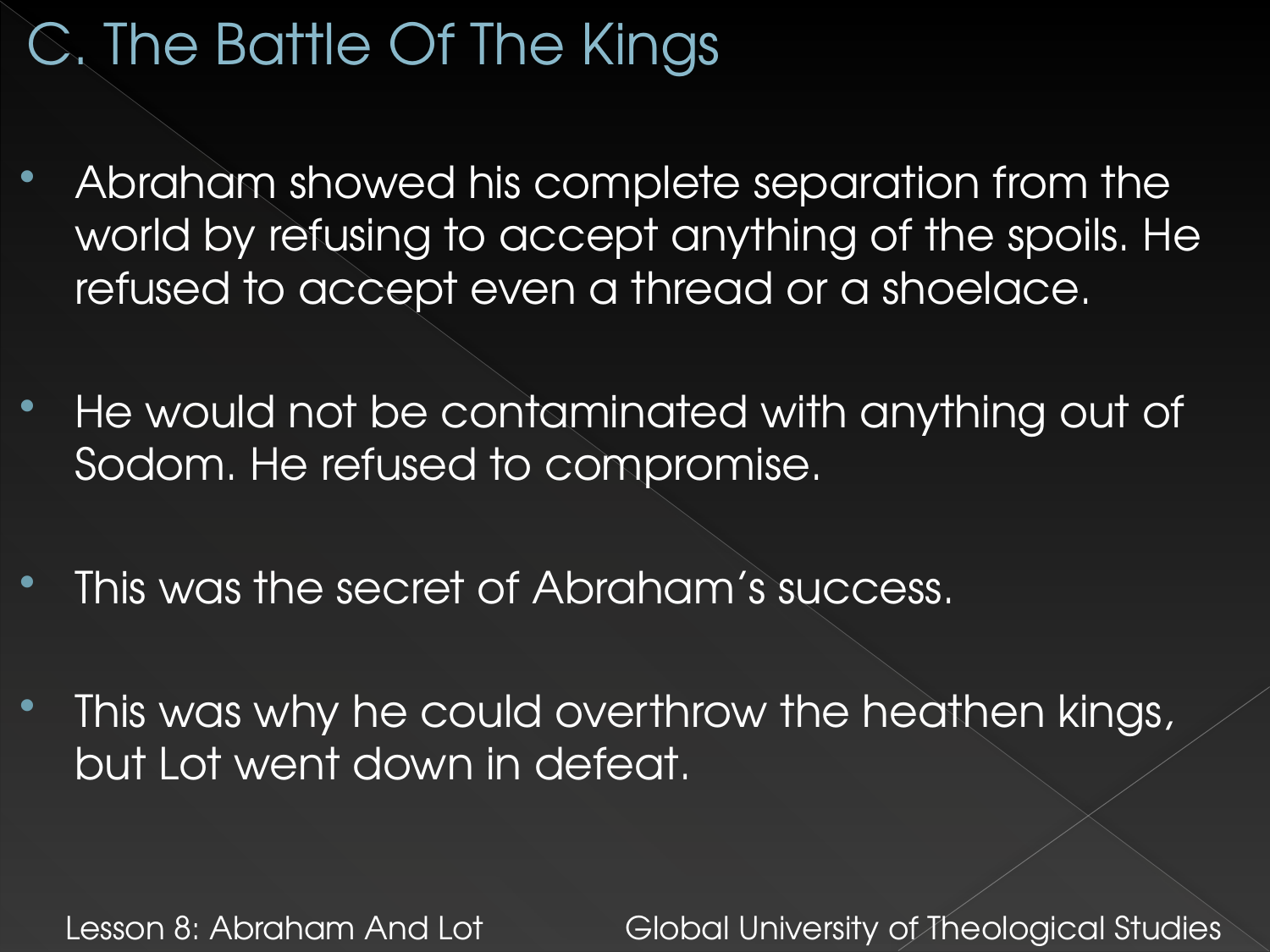

# C. The Battle Of The Kings
Abraham showed his complete separation from the world by refusing to accept anything of the spoils. He refused to accept even a thread or a shoelace.

He would not be contaminated with anything out of Sodom. He refused to compromise.

This was the secret of Abraham’s success.

This was why he could overthrow the heathen kings, but Lot went down in defeat.
Lesson 8: Abraham And Lot                Global University of Theological Studies